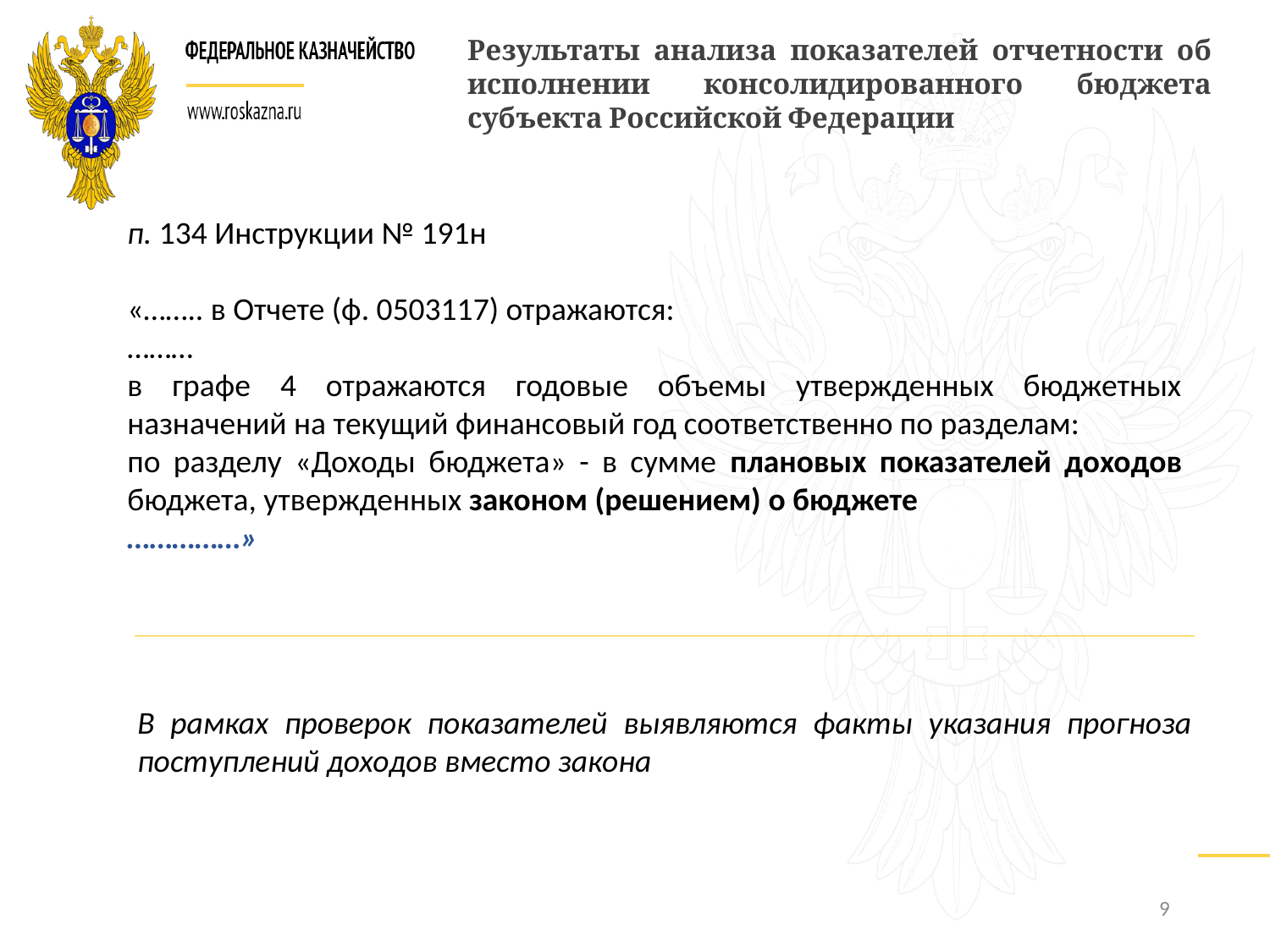

Результаты анализа показателей отчетности об исполнении консолидированного бюджета субъекта Российской Федерации
п. 134 Инструкции № 191н

«…….. в Отчете (ф. 0503117) отражаются:
………
в графе 4 отражаются годовые объемы утвержденных бюджетных назначений на текущий финансовый год соответственно по разделам:
по разделу «Доходы бюджета» - в сумме плановых показателей доходов бюджета, утвержденных законом (решением) о бюджете
……………»
В рамках проверок показателей выявляются факты указания прогноза поступлений доходов вместо закона
9